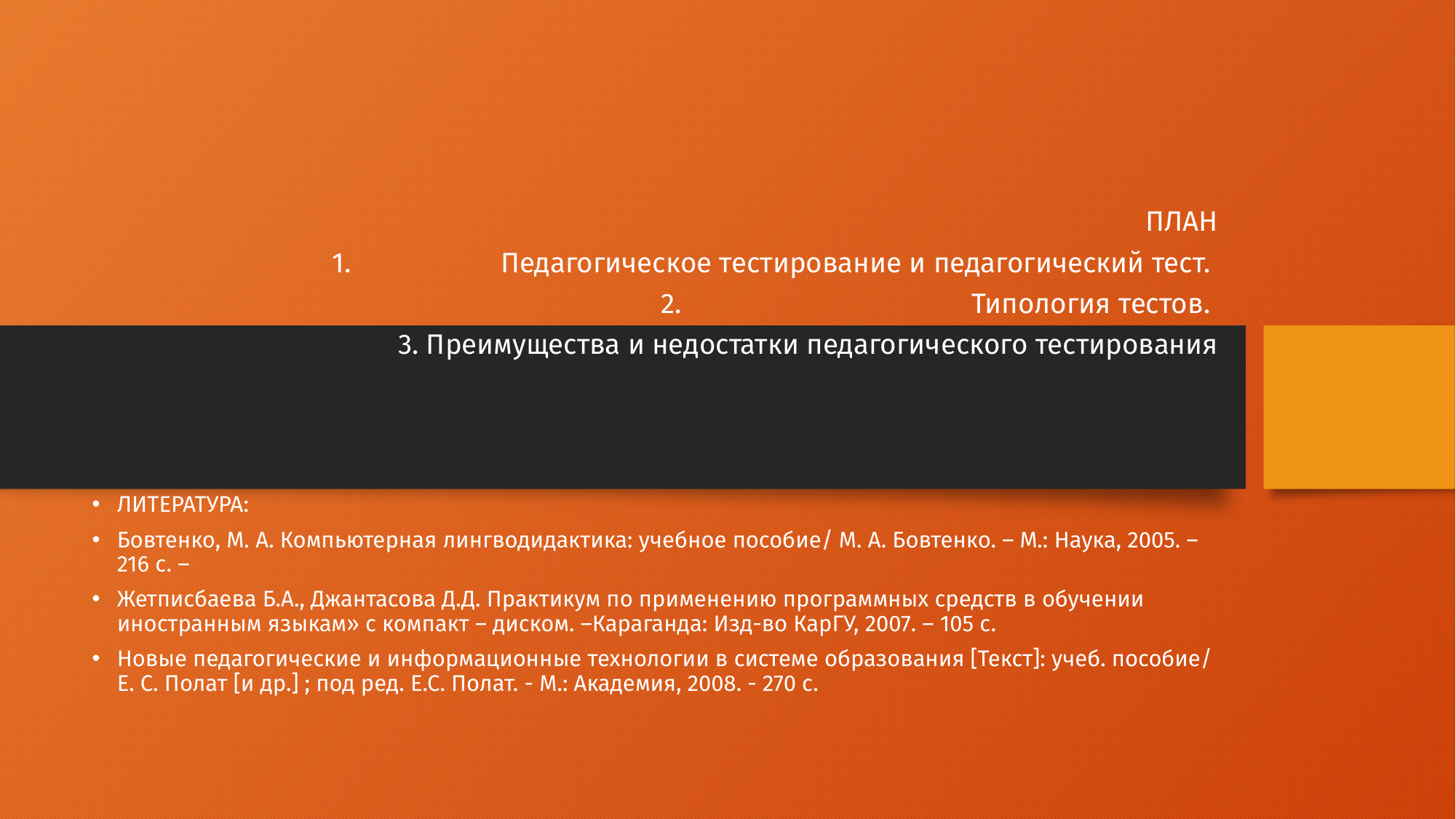

#

ПЛАН
Педагогическое тестирование и педагогический тест.
 Типология тестов.
3. Преимущества и недостатки педагогического тестирования

ЛИТЕРАТУРА:
Бовтенко, М. А. Компьютерная лингводидактика: учебное пособие/ М. А. Бовтенко. – М.: Наука, 2005. – 216 с. –
Жетписбаева Б.А., Джантасова Д.Д. Практикум по применению программных средств в обучении иностранным языкам» с компакт – диском. –Караганда: Изд-во КарГУ, 2007. – 105 с.
Новые педагогические и информационные технологии в системе образования [Текст]: учеб. пособие/ Е. С. Полат [и др.] ; под ред. Е.С. Полат. - М.: Академия, 2008. - 270 с.